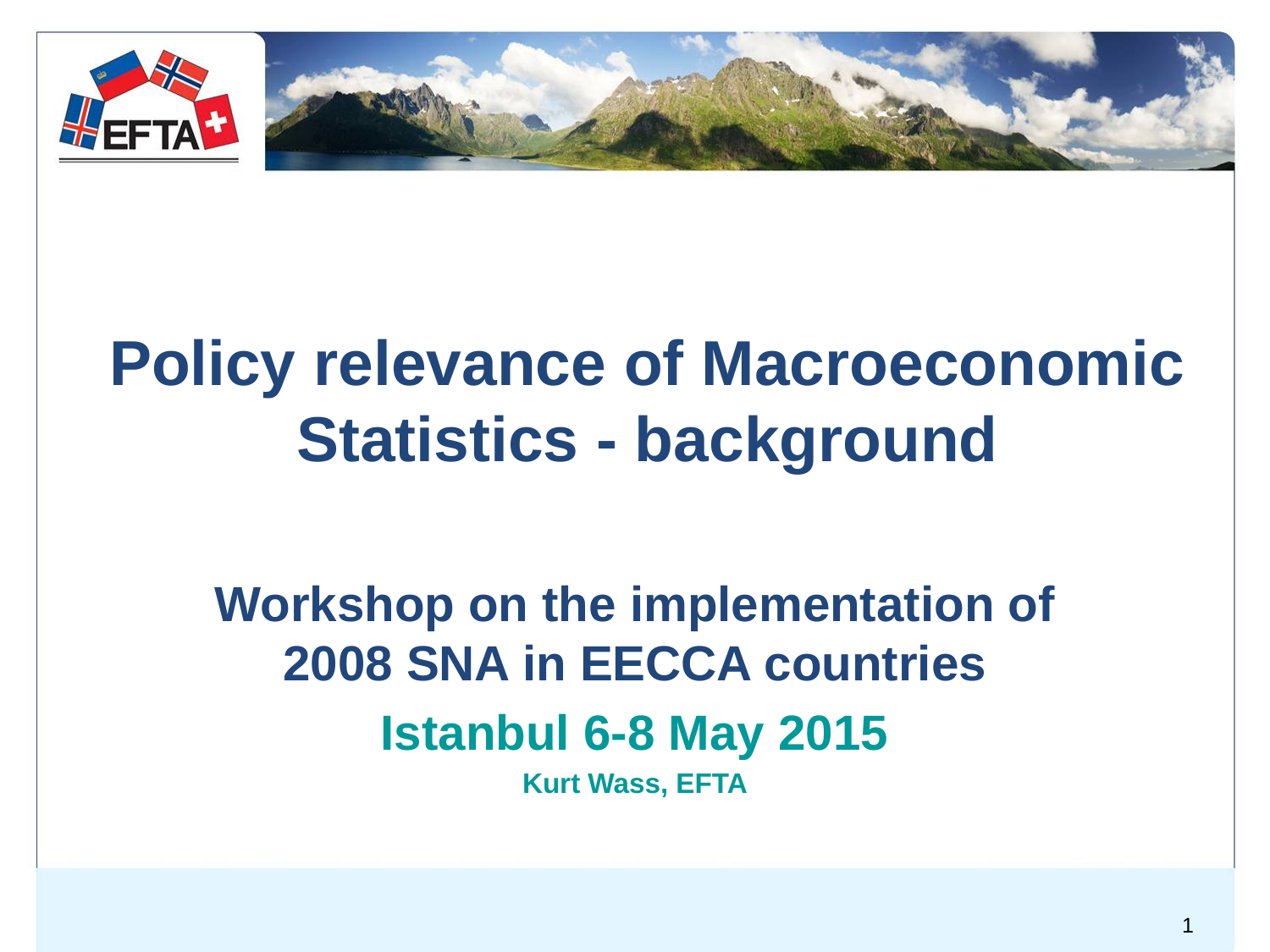

# Policy relevance of Macroeconomic Statistics - background
Workshop on the implementation of 2008 SNA in EECCA countries
Istanbul 6-8 May 2015
Kurt Wass, EFTA
1